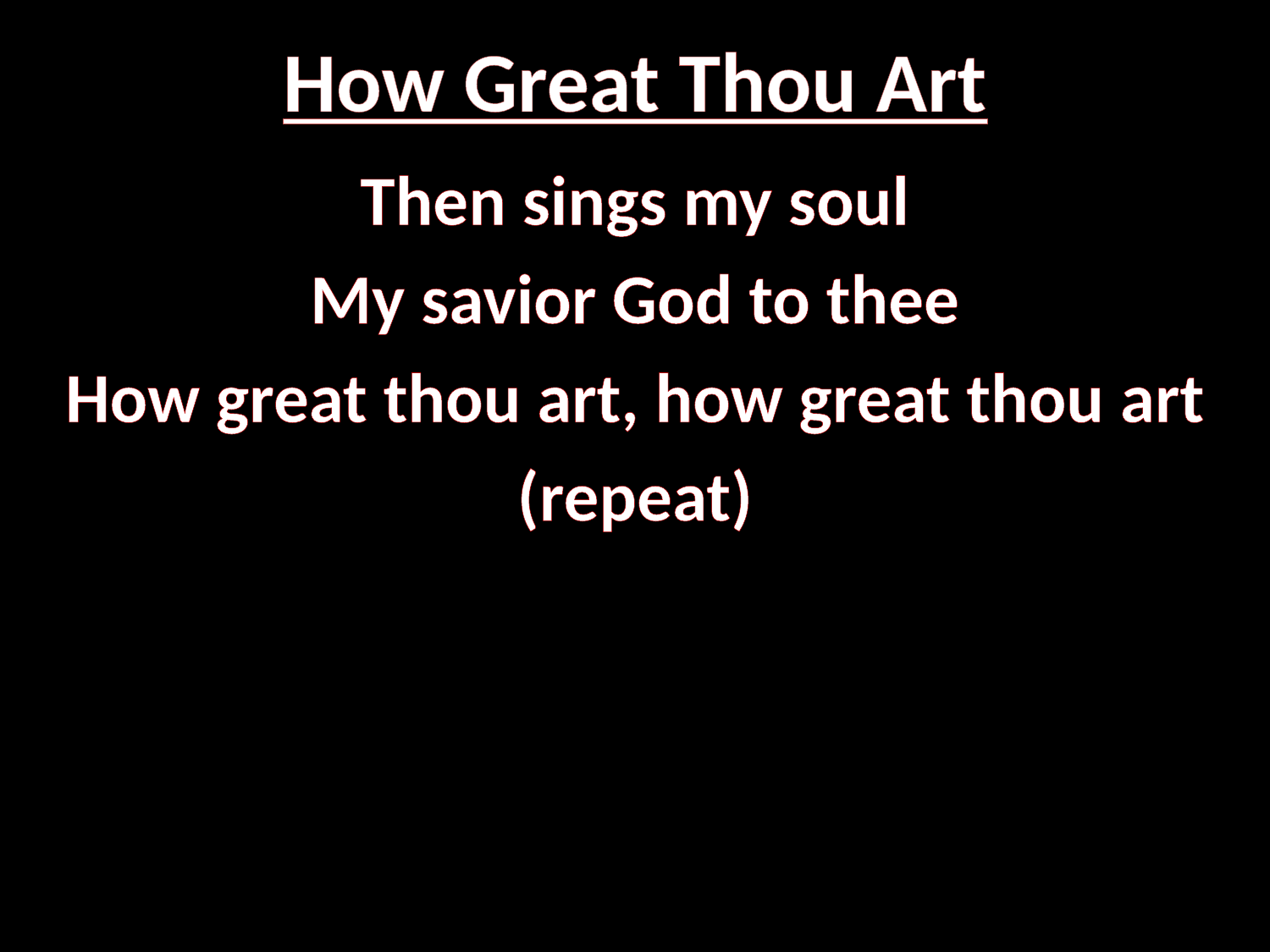

# How Great Thou Art
Then sings my soul
My savior God to thee
How great thou art, how great thou art
(repeat)